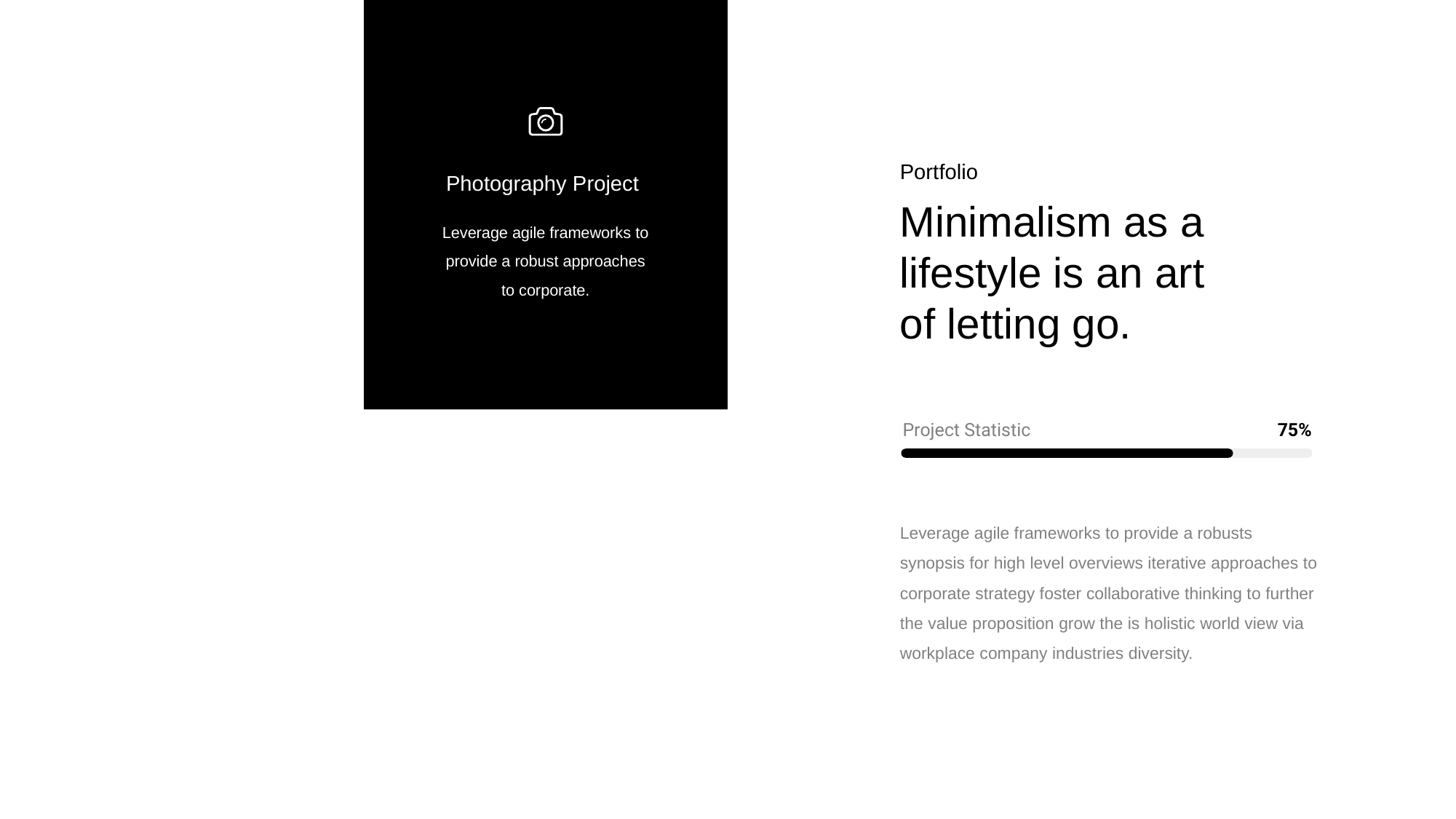

Photography Project
Leverage agile frameworks to provide a robust approaches to corporate.
Portfolio
Minimalism as a lifestyle is an art of letting go.

Project Statistic
75%

Leverage agile frameworks to provide a robusts synopsis for high level overviews iterative approaches to corporate strategy foster collaborative thinking to further the value proposition grow the is holistic world view via workplace company industries diversity.